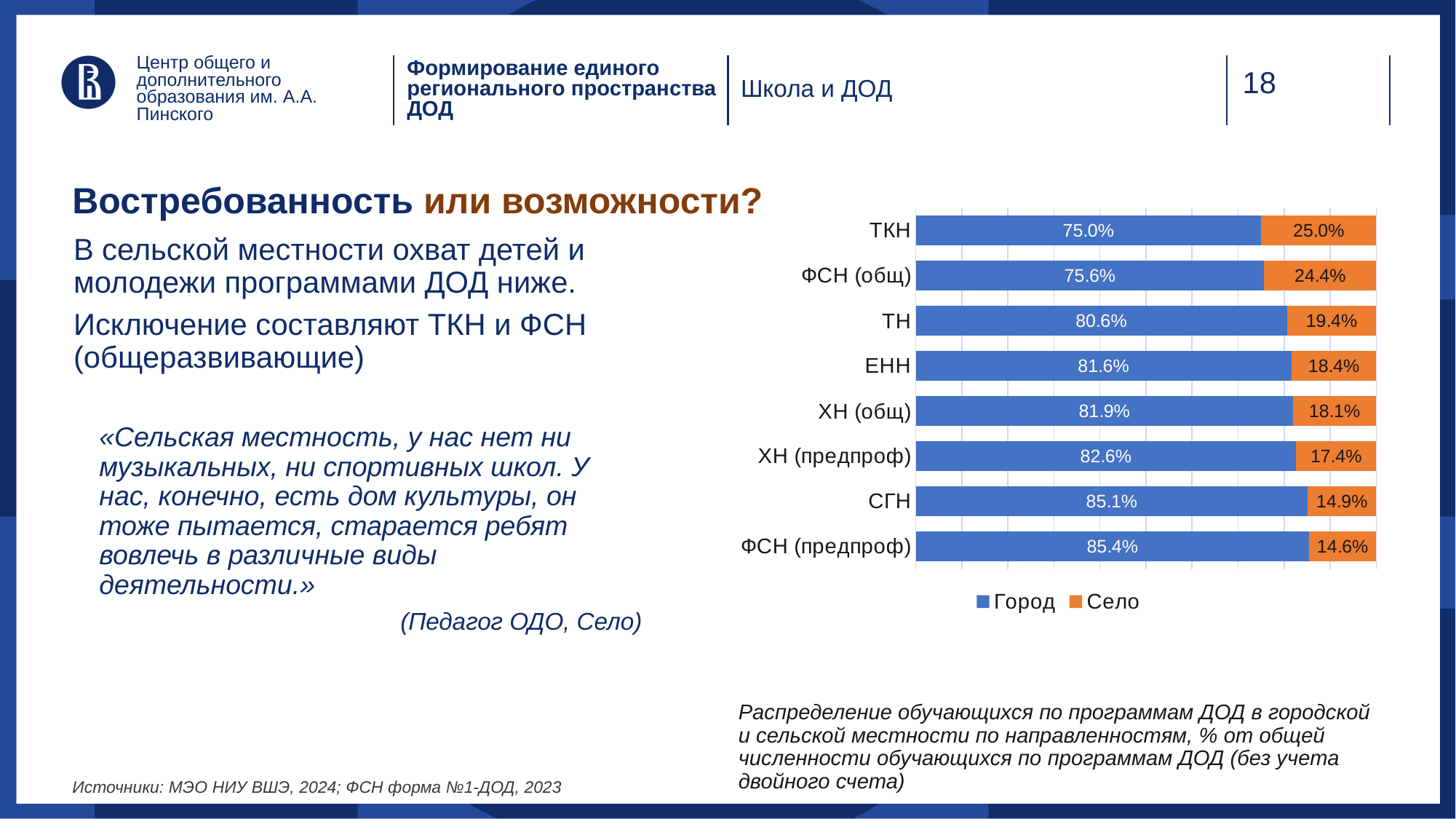

Центр общего и дополнительного образования им. А.А. Пинского
Формирование единого регионального пространства ДОД
Школа и ДОД
Востребованность или возможности?

### Chart

| Category | Город | Село |
|---|---|---|
| ФСН (предпроф) | 0.8543161727619435 | 0.14568382723805648 |
| СГН | 0.851404872926381 | 0.14859512707361894 |
| ХН (предпроф) | 0.8256080480525011 | 0.17439195194749887 |
| ХН (общ) | 0.8192963847201495 | 0.1807036152798505 |
| ЕНН | 0.81597044603747 | 0.18402955396252996 |
| ТН | 0.8060463862172712 | 0.1939536137827288 |
| ФСН (общ) | 0.7563678627311669 | 0.24363213726883318 |
| ТКН | 0.7500170815768441 | 0.24998291842315595 |
В сельской местности охват детей и молодежи программами ДОД ниже.
Исключение составляют ТКН и ФСН (общеразвивающие)
«Сельская местность, у нас нет ни музыкальных, ни спортивных школ. У нас, конечно, есть дом культуры, он тоже пытается, старается ребят вовлечь в различные виды деятельности.»
(Педагог ОДО, Село)
Распределение обучающихся по программам ДОД в городской и сельской местности по направленностям, % от общей численности обучающихся по программам ДОД (без учета двойного счета)
Источники: МЭО НИУ ВШЭ, 2024; ФСН форма №1-ДОД, 2023